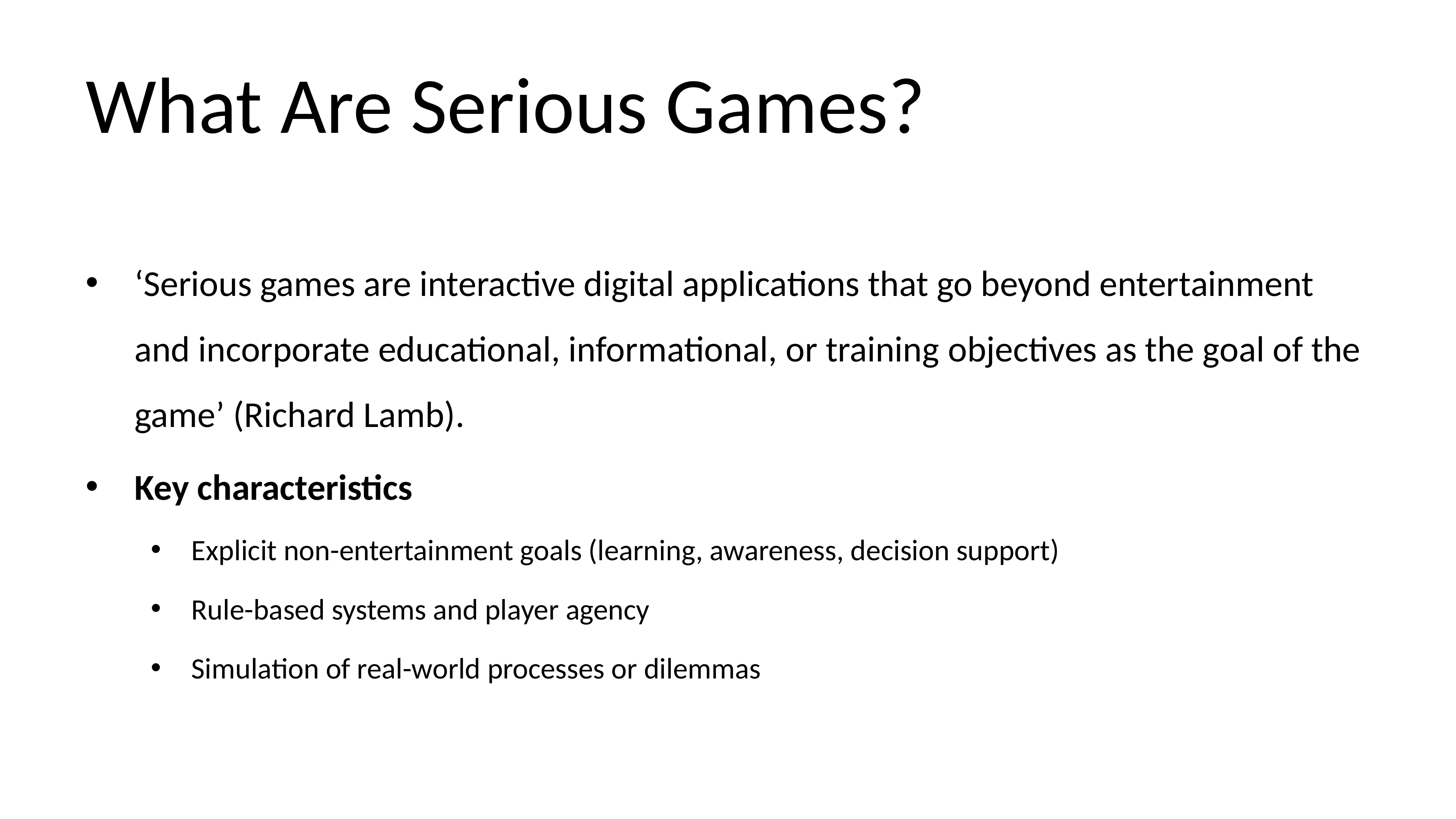

# What Are Serious Games?
‘Serious games are interactive digital applications that go beyond entertainment and incorporate educational, informational, or training objectives as the goal of the game’ (Richard Lamb).
Key characteristics
Explicit non-entertainment goals (learning, awareness, decision support)
Rule-based systems and player agency
Simulation of real-world processes or dilemmas